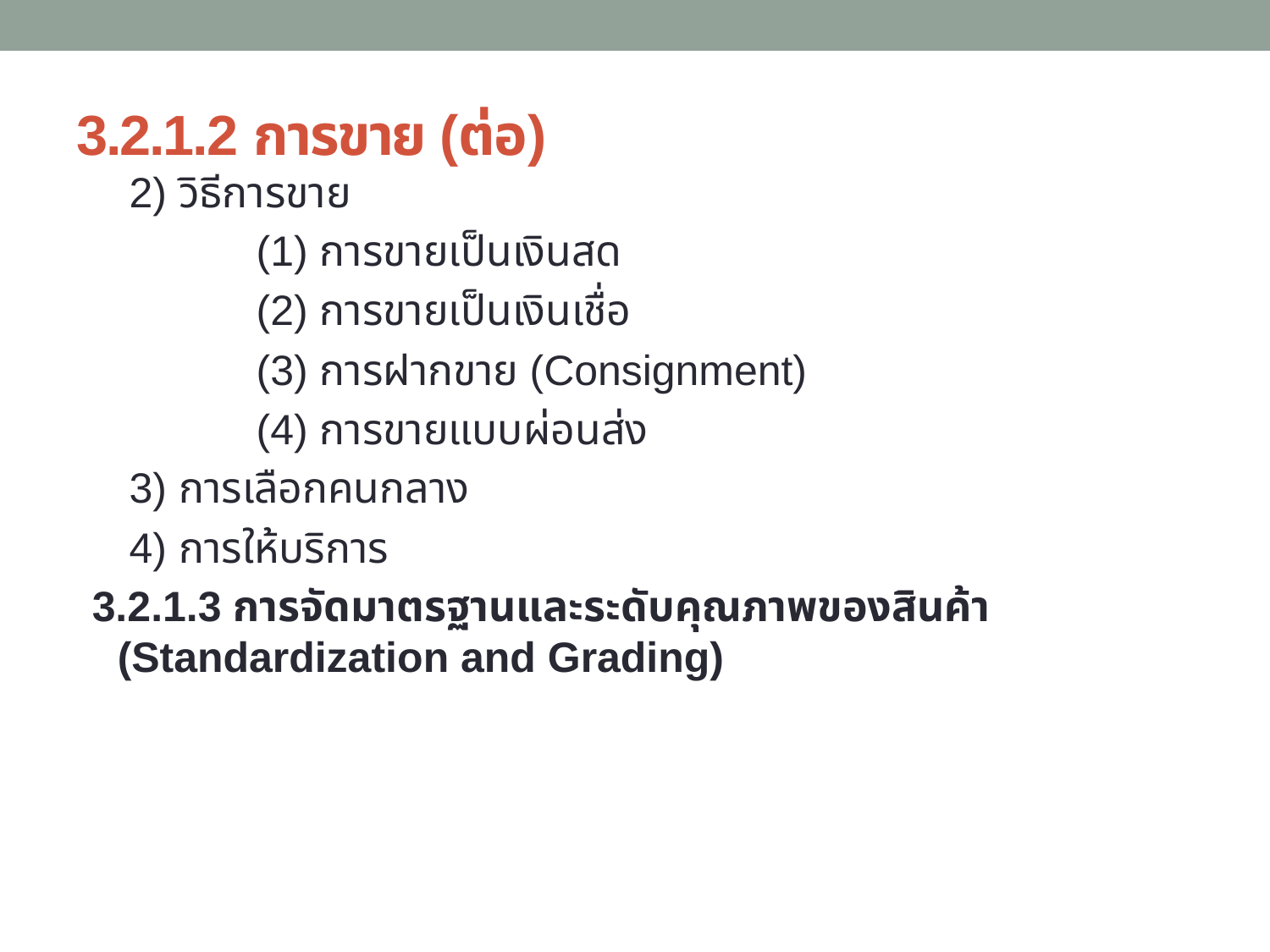

# 3.2.1.2 การขาย (ต่อ)
	 2) วิธีการขาย
		 (1) การขายเป็นเงินสด
		 (2) การขายเป็นเงินเชื่อ
		 (3) การฝากขาย (Consignment)
		 (4) การขายแบบผ่อนส่ง
	 3) การเลือกคนกลาง
	 4) การให้บริการ
3.2.1.3 การจัดมาตรฐานและระดับคุณภาพของสินค้า (Standardization and Grading)